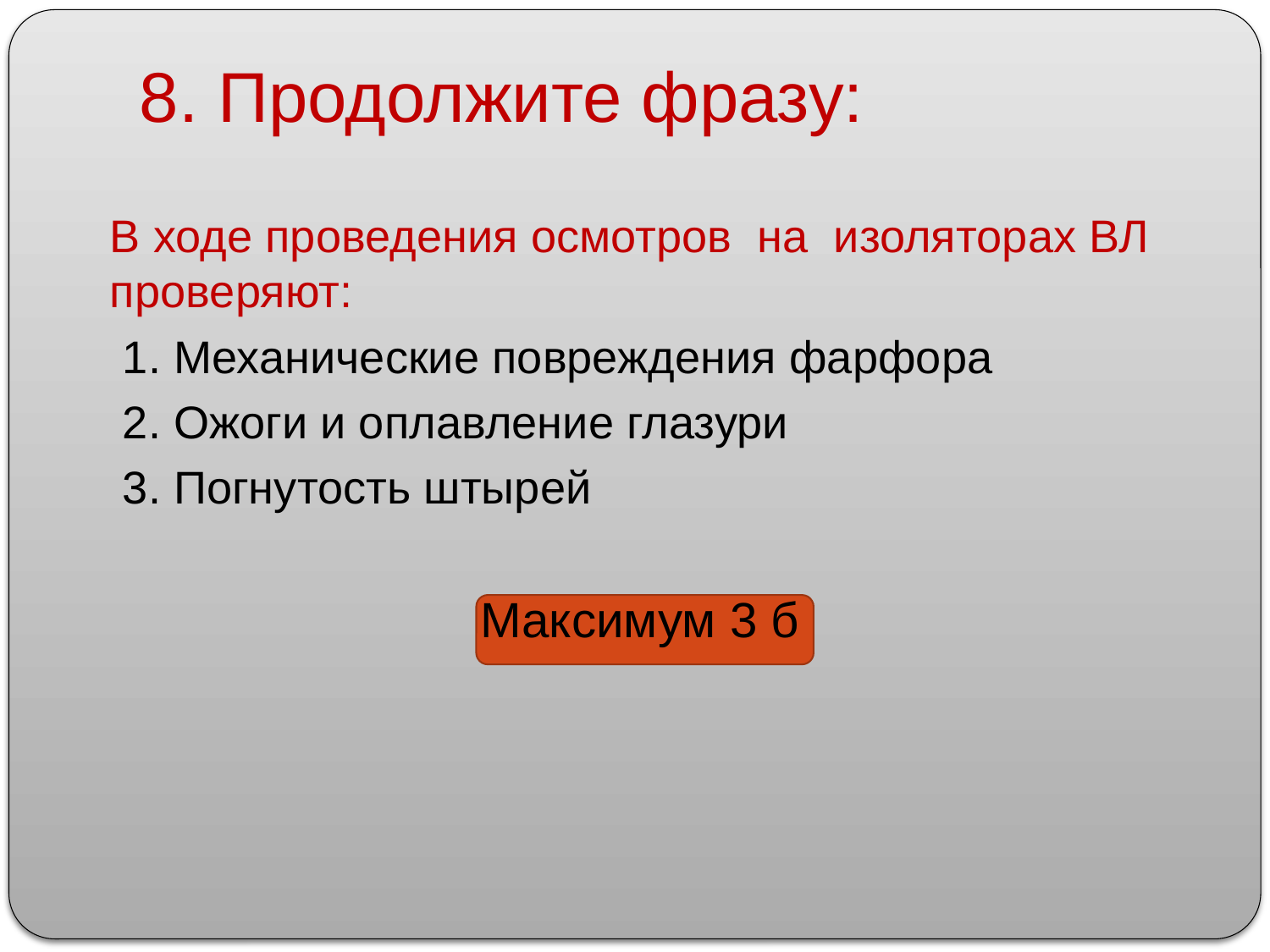

# 8. Продолжите фразу:
   В ходе проведения осмотров  на  изоляторах ВЛ проверяют:
    1. Механические повреждения фарфора
    2. Ожоги и оплавление глазури
    3. Погнутость штырей

Максимум 3 б